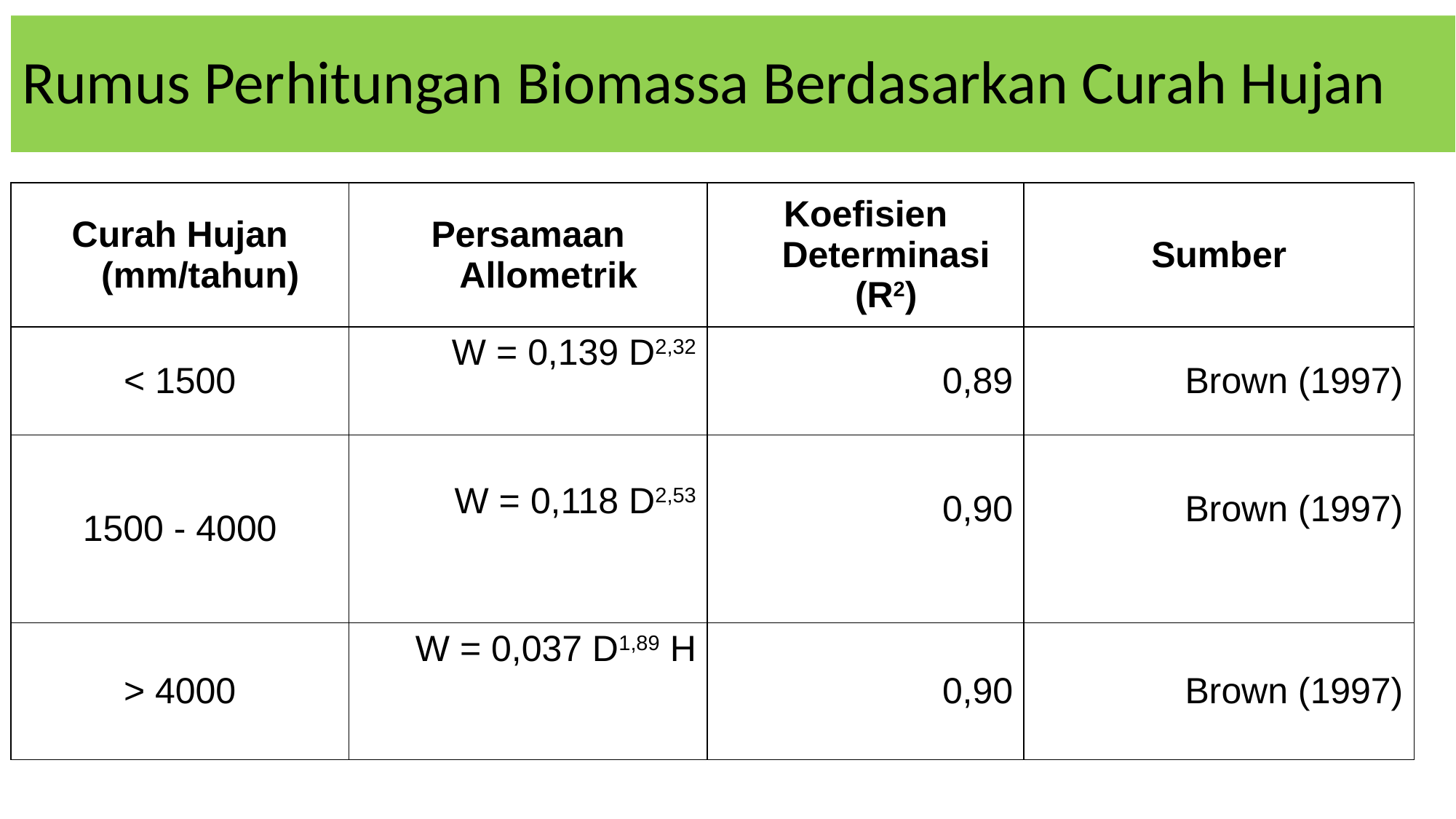

# Rumus Perhitungan Biomassa Berdasarkan Curah Hujan
| Curah Hujan (mm/tahun) | Persamaan Allometrik | Koefisien Determinasi (R2) | Sumber |
| --- | --- | --- | --- |
| < 1500 | W = 0,139 D2,32 | 0,89 | Brown (1997) |
| 1500 - 4000 | W = 0,118 D2,53 | 0,90 | Brown (1997) |
| > 4000 | W = 0,037 D1,89 H | 0,90 | Brown (1997) |